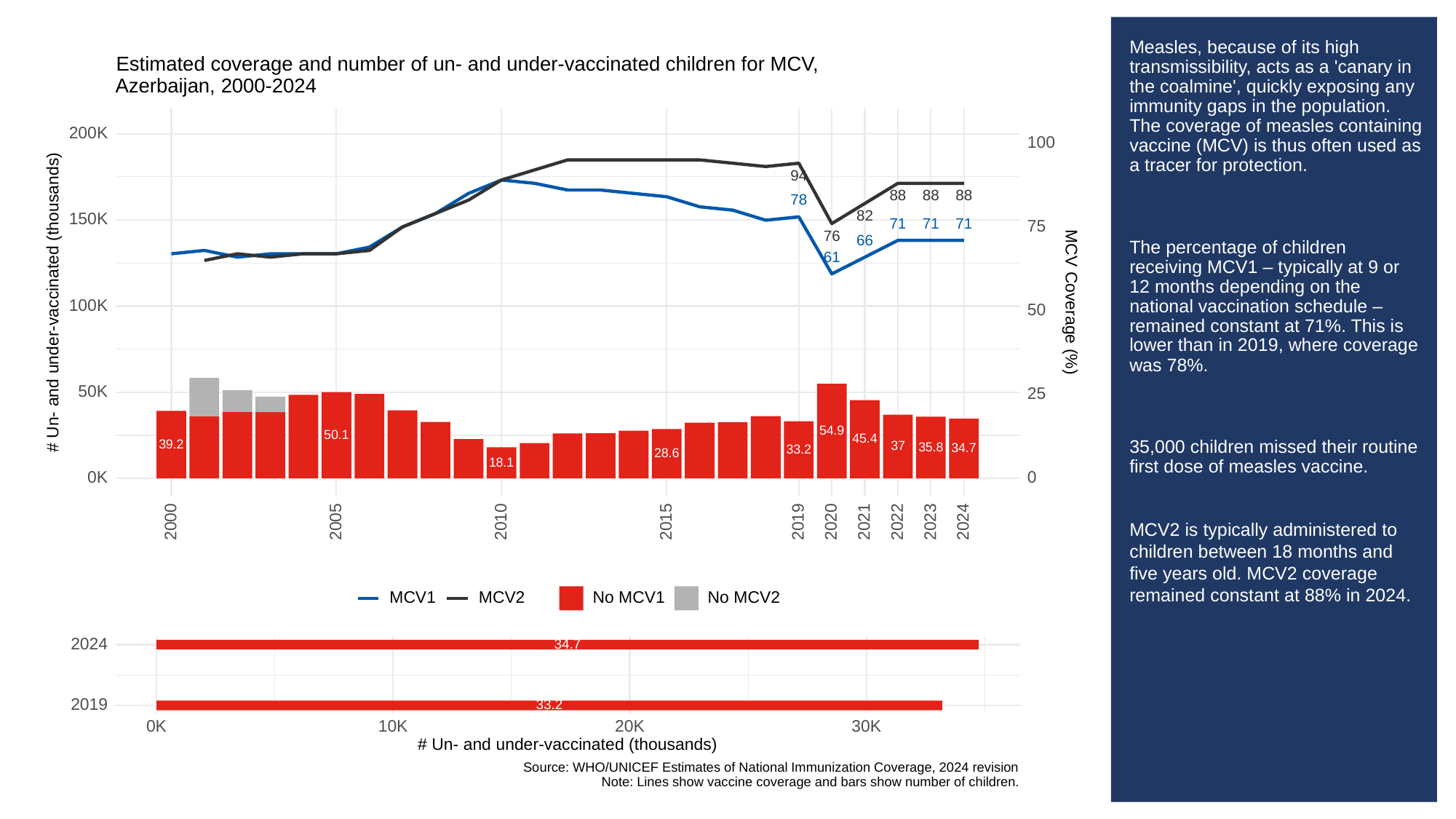

# Measles, because of its high transmissibility, acts as a 'canary in the coalmine', quickly exposing any immunity gaps in the population. The coverage of measles containing vaccine (MCV) is thus often used as a tracer for protection.

The percentage of children receiving MCV1 – typically at 9 or 12 months depending on the national vaccination schedule – remained constant at 71%. This is lower than in 2019, where coverage was 78%.

35,000 children missed their routine first dose of measles vaccine.

MCV2 is typically administered to children between 18 months and five years old. MCV2 coverage remained constant at 88% in 2024.

Estimated coverage and number of un- and under-vaccinated children for MCV,
Azerbaijan, 2000-2024

200K

100

94

88
88
88
78
82
150K
71
71
71

75
76
66
61

# Un- and under-vaccinated (thousands)
MCV Coverage (%)
100K
50

50K
25

54.9

50.1

45.4

39.2
37
35.8

34.7
33.2

28.6
18.1
0K
0

2023
2000
2005
2010
2015
2019
2020
2021
2022
2024

MCV1
MCV2
No MCV1
No MCV2

2024
34.7

2019
33.2

30K
0K
10K
20K
# Un- and under-vaccinated (thousands)
Source: WHO/UNICEF Estimates of National Immunization Coverage, 2024 revision
Note: Lines show vaccine coverage and bars show number of children.